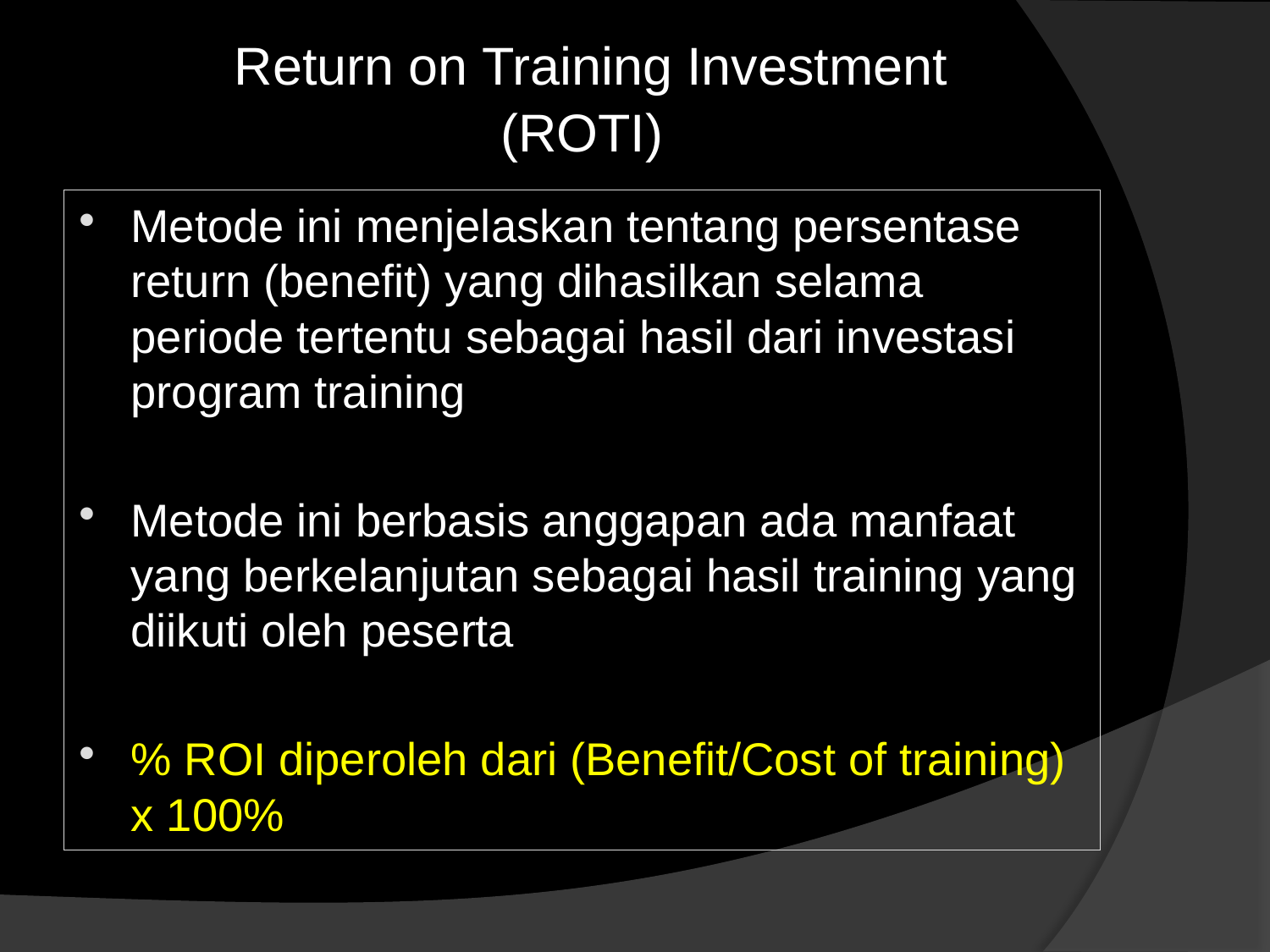

# Return on Training Investment (ROTI)
Metode ini menjelaskan tentang persentase return (benefit) yang dihasilkan selama periode tertentu sebagai hasil dari investasi program training

Metode ini berbasis anggapan ada manfaat yang berkelanjutan sebagai hasil training yang diikuti oleh peserta

% ROI diperoleh dari (Benefit/Cost of training) x 100%